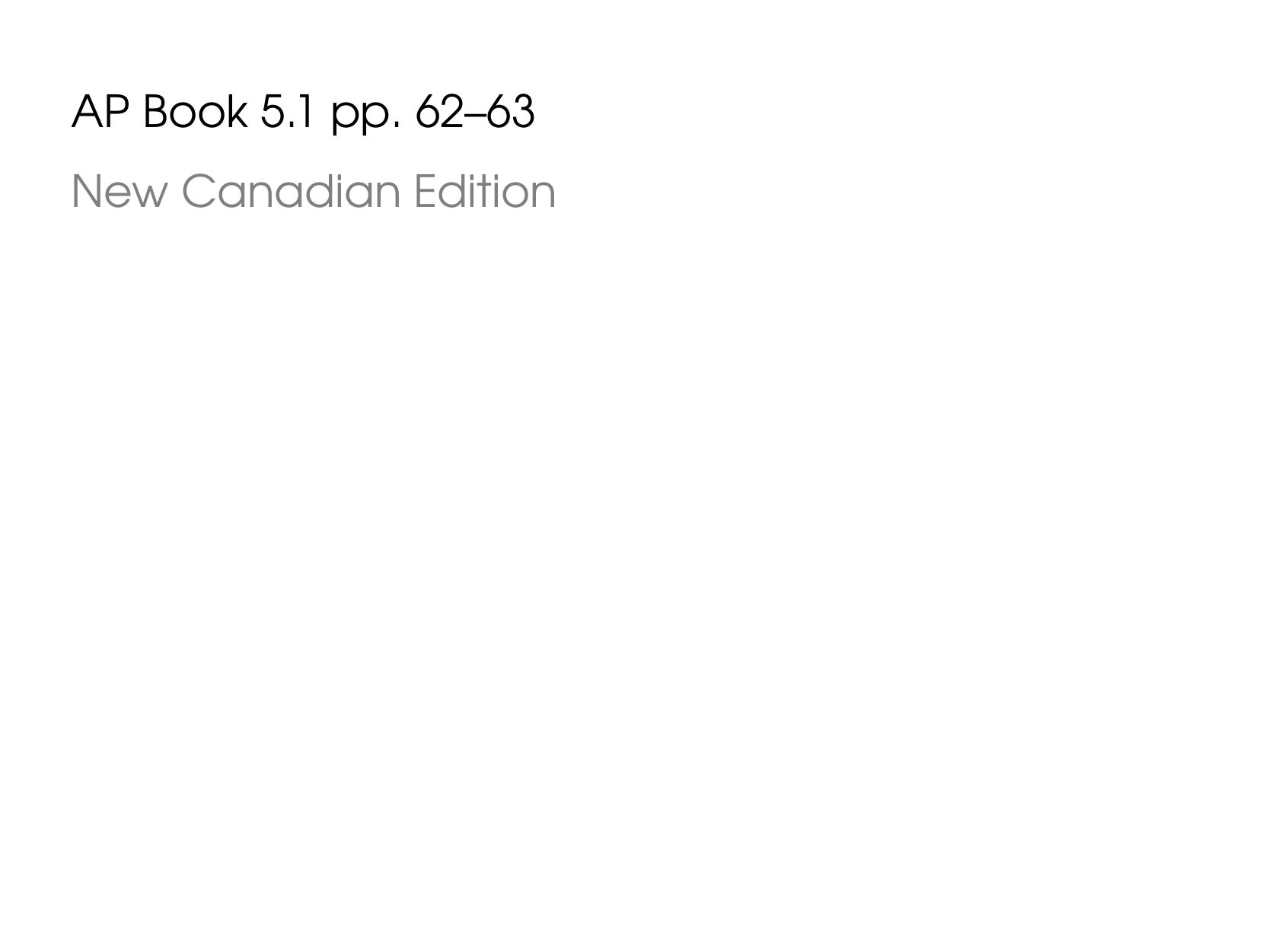

AP Book 5.1 pp. 62–63
New Canadian Edition